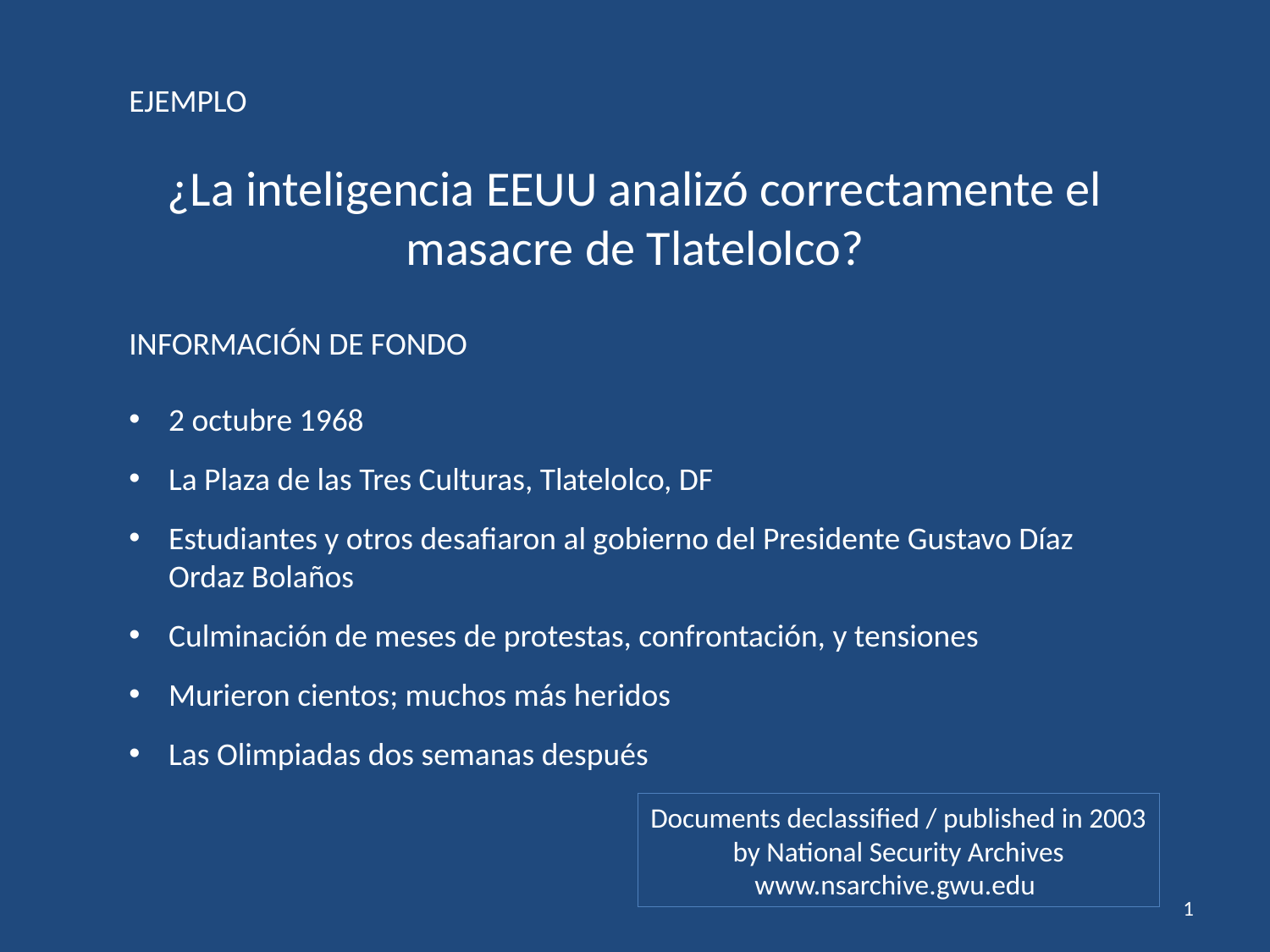

EJEMPLO
¿La inteligencia EEUU analizó correctamente el masacre de Tlatelolco?
INFORMACIÓN DE FONDO
2 octubre 1968
La Plaza de las Tres Culturas, Tlatelolco, DF
Estudiantes y otros desafiaron al gobierno del Presidente Gustavo Díaz Ordaz Bolaños
Culminación de meses de protestas, confrontación, y tensiones
Murieron cientos; muchos más heridos
Las Olimpiadas dos semanas después

Documents declassified / published in 2003
by National Security Archives
www.nsarchive.gwu.edu
1